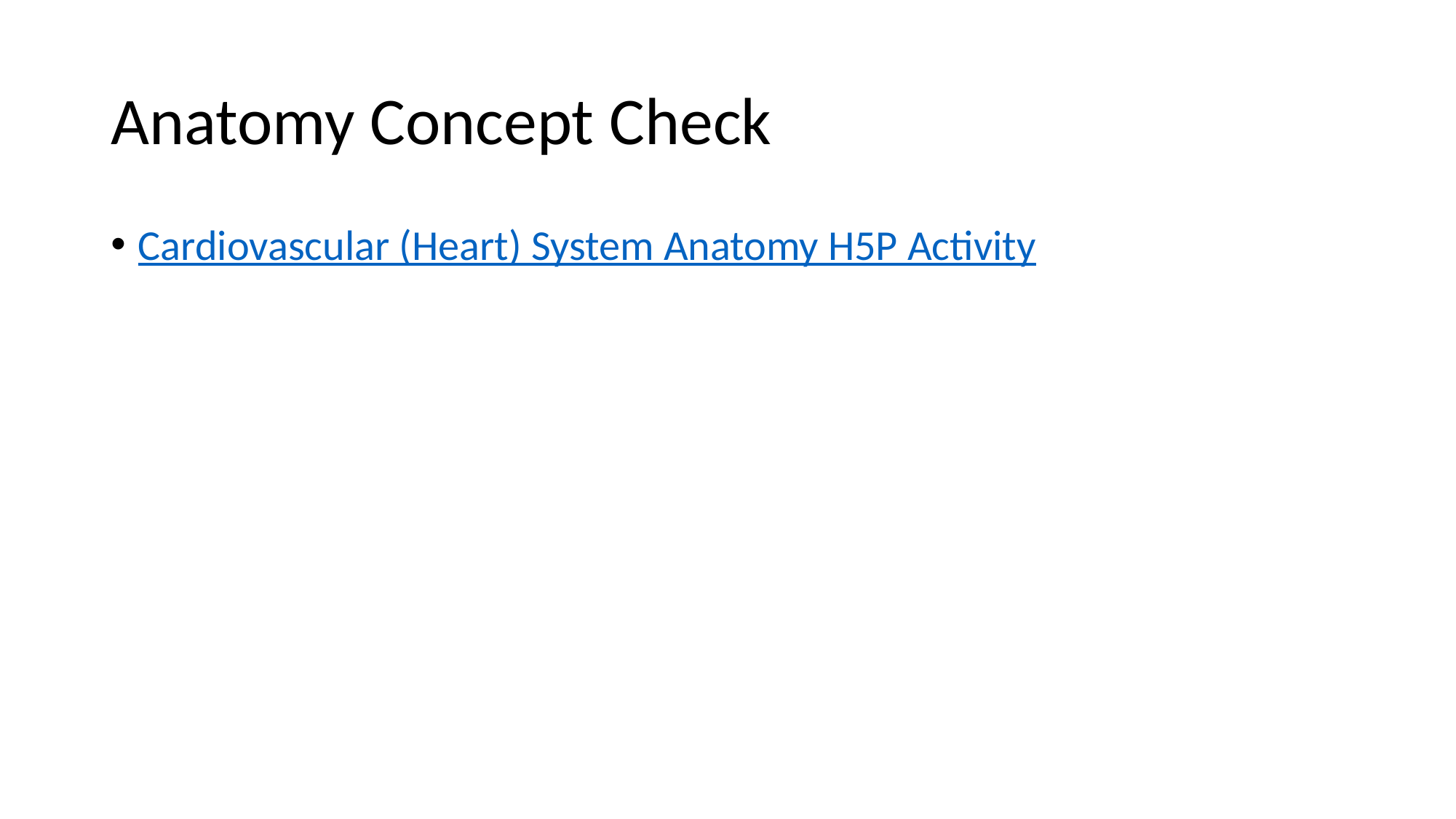

# Anatomy Concept Check
Cardiovascular (Heart) System Anatomy H5P Activity